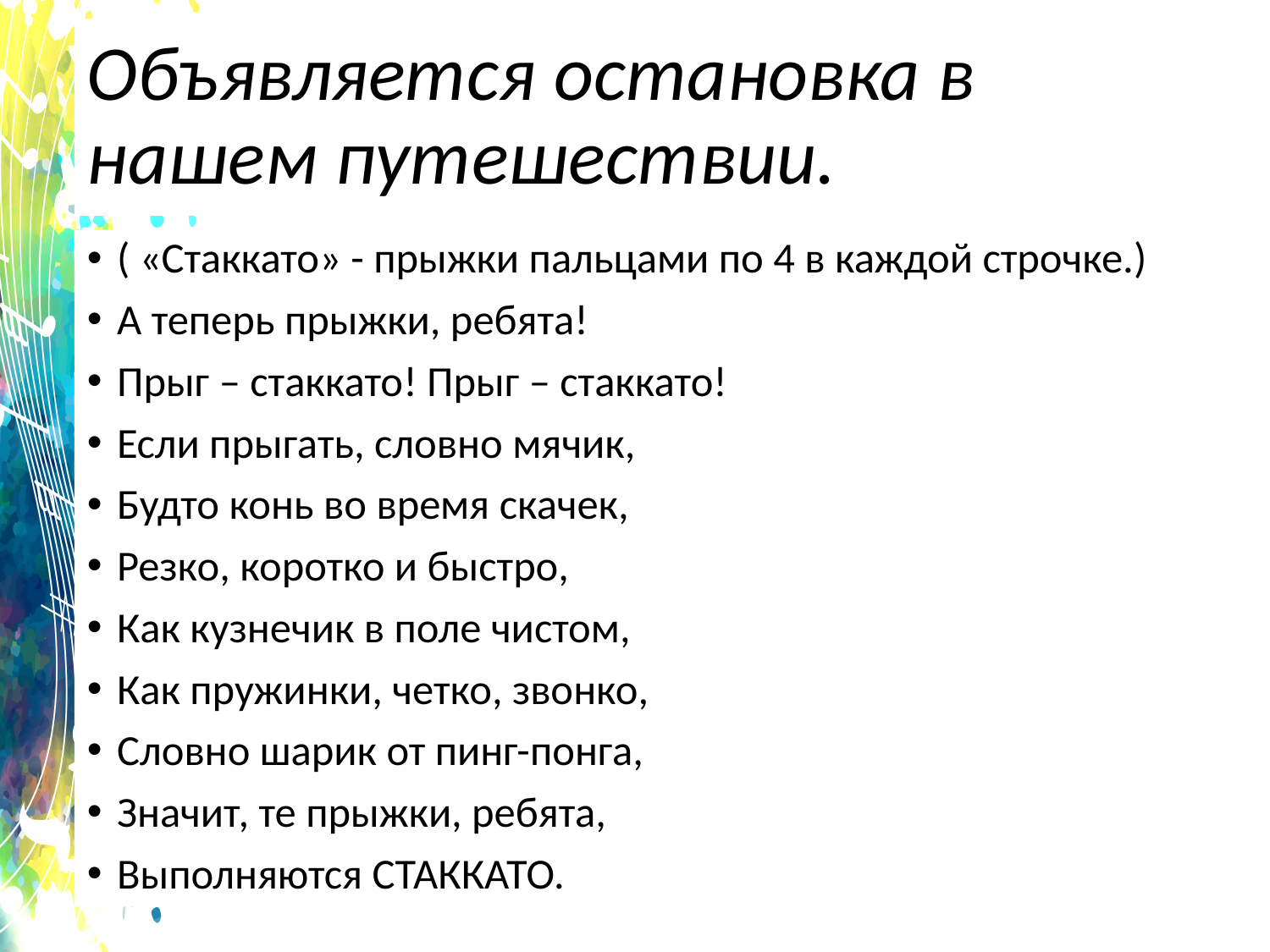

# Объявляется остановка в нашем путешествии.
( «Стаккато» - прыжки пальцами по 4 в каждой строчке.)
А теперь прыжки, ребята!
Прыг – стаккато! Прыг – стаккато!
Если прыгать, словно мячик,
Будто конь во время скачек,
Резко, коротко и быстро,
Как кузнечик в поле чистом,
Как пружинки, четко, звонко,
Словно шарик от пинг-понга,
Значит, те прыжки, ребята,
Выполняются СТАККАТО.